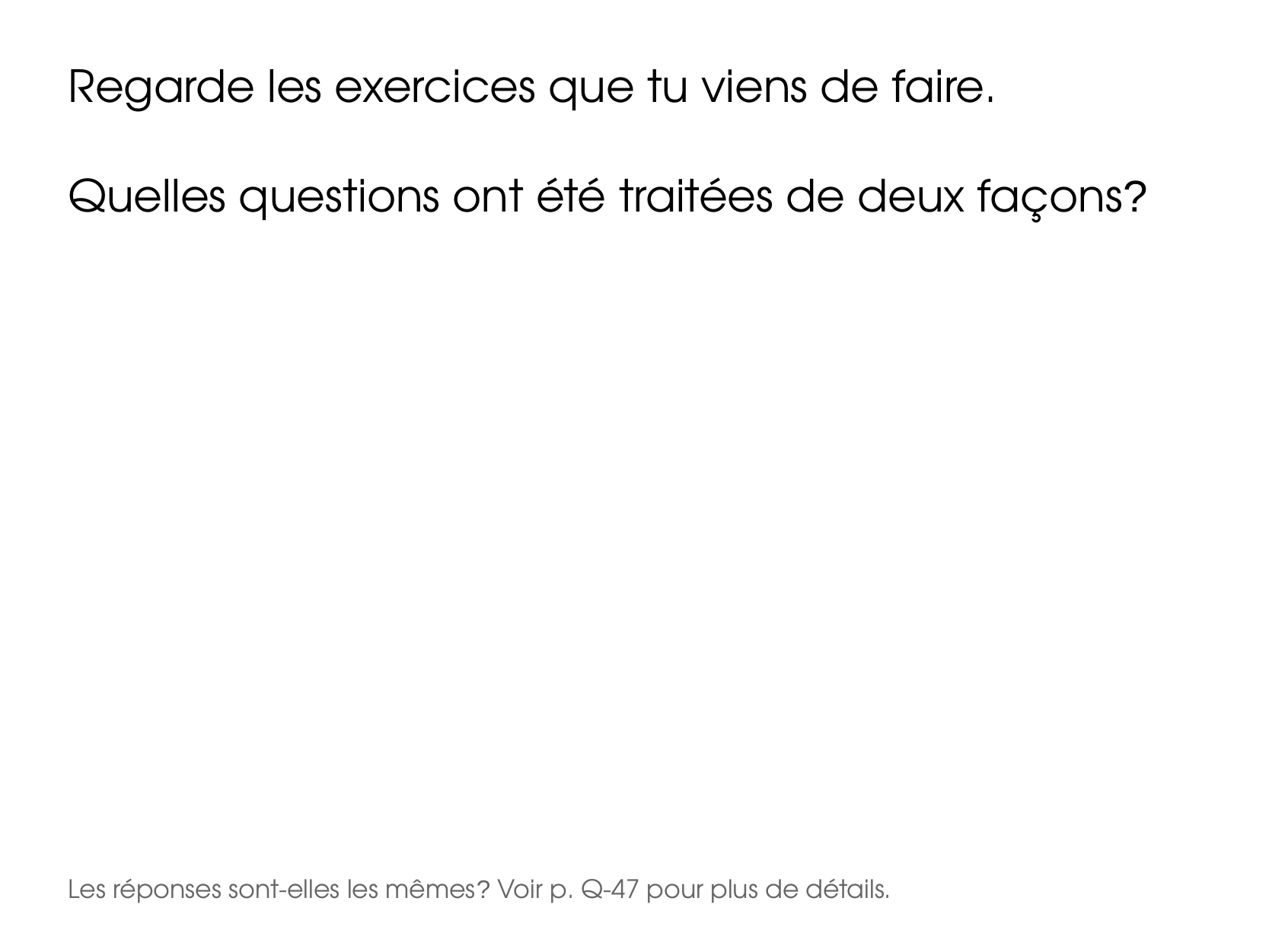

Regarde les exercices que tu viens de faire.
Quelles questions ont été traitées de deux façons?
Les réponses sont-elles les mêmes? Voir p. Q-47 pour plus de détails.